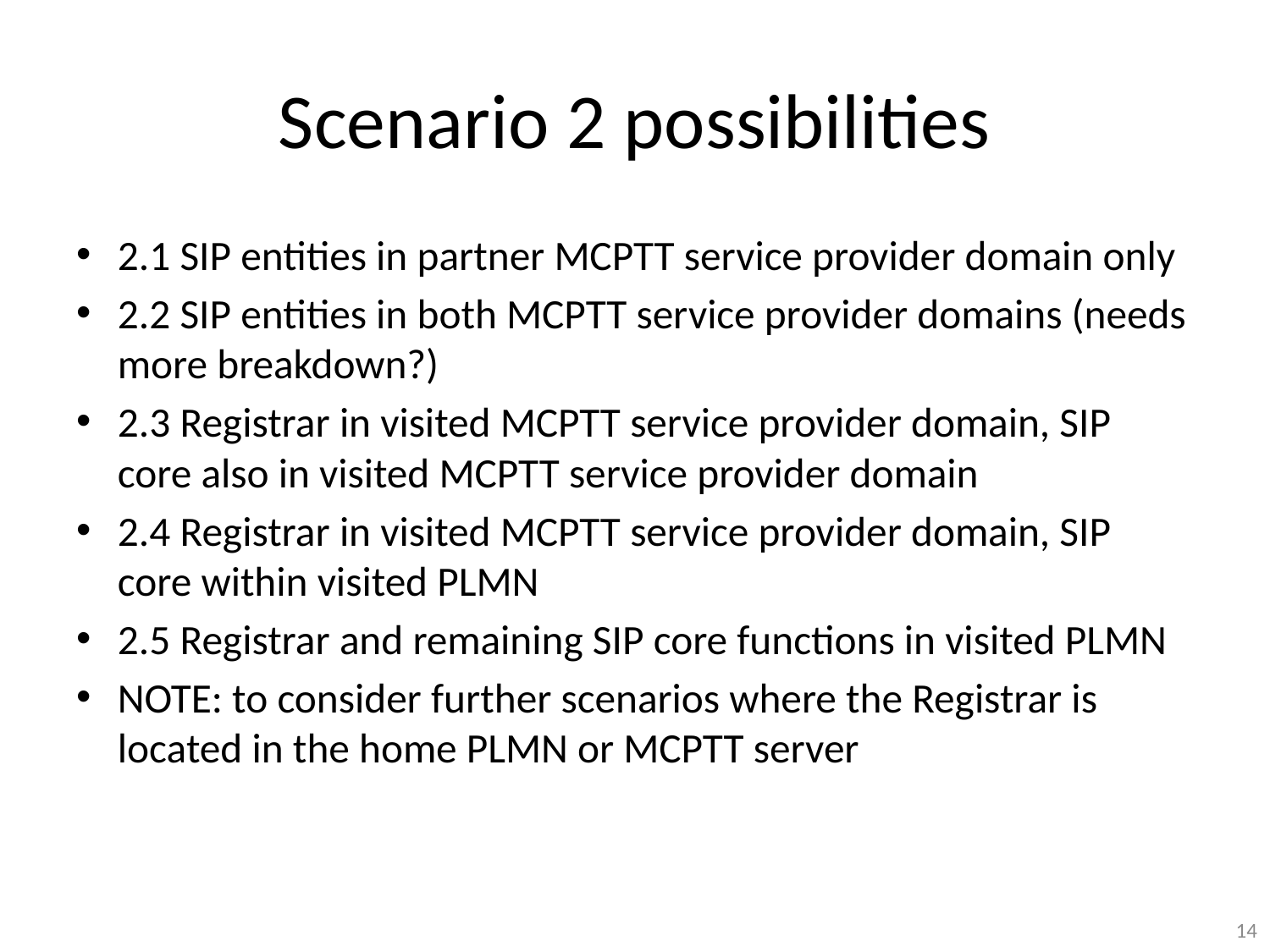

# Scenario 2 possibilities
2.1 SIP entities in partner MCPTT service provider domain only
2.2 SIP entities in both MCPTT service provider domains (needs more breakdown?)
2.3 Registrar in visited MCPTT service provider domain, SIP core also in visited MCPTT service provider domain
2.4 Registrar in visited MCPTT service provider domain, SIP core within visited PLMN
2.5 Registrar and remaining SIP core functions in visited PLMN
NOTE: to consider further scenarios where the Registrar is located in the home PLMN or MCPTT server

14